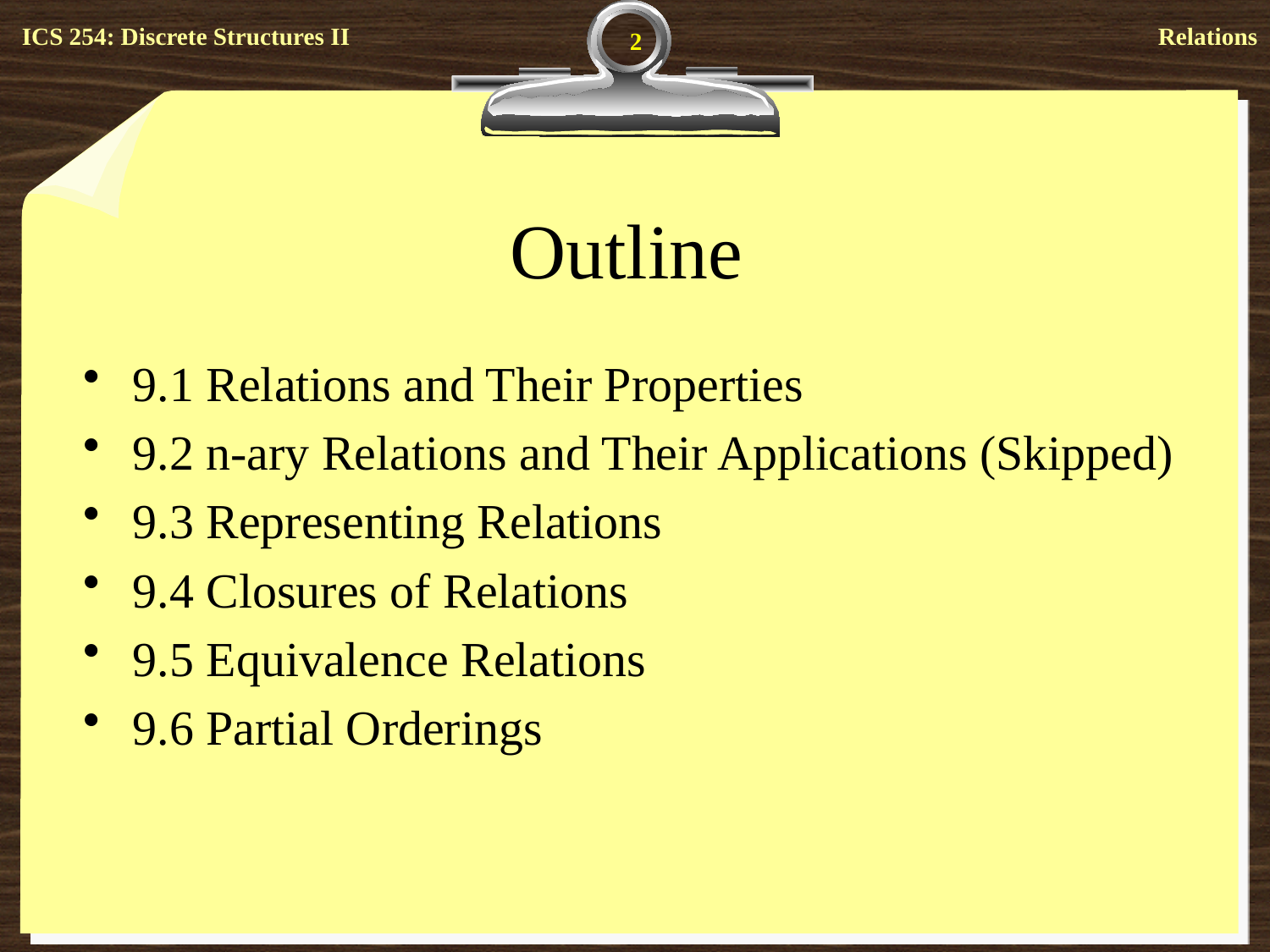

2
# Outline
9.1 Relations and Their Properties
9.2 n-ary Relations and Their Applications (Skipped)
9.3 Representing Relations
9.4 Closures of Relations
9.5 Equivalence Relations
9.6 Partial Orderings